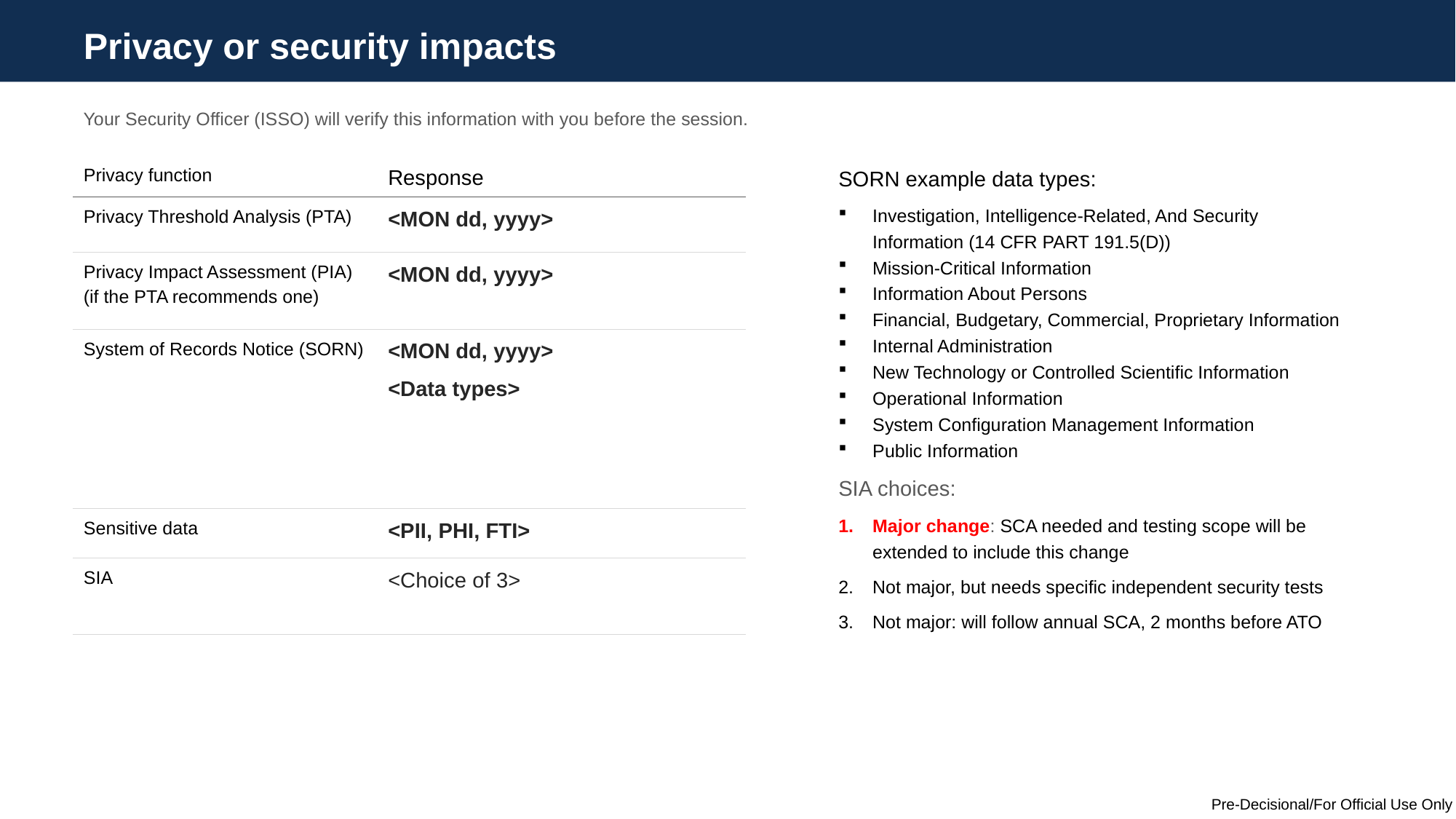

# Privacy or security impacts
Your Security Officer (ISSO) will verify this information with you before the session.
SORN example data types:
Investigation, Intelligence-Related, And Security Information (14 CFR PART 191.5(D))
Mission-Critical Information
Information About Persons
Financial, Budgetary, Commercial, Proprietary Information
Internal Administration
New Technology or Controlled Scientific Information
Operational Information
System Configuration Management Information
Public Information
SIA choices:
Major change: SCA needed and testing scope will be extended to include this change
Not major, but needs specific independent security tests
Not major: will follow annual SCA, 2 months before ATO
| Privacy function | Response |
| --- | --- |
| Privacy Threshold Analysis (PTA) | <MON dd, yyyy> |
| Privacy Impact Assessment (PIA) (if the PTA recommends one) | <MON dd, yyyy> |
| System of Records Notice (SORN) | <MON dd, yyyy> <Data types> |
| Sensitive data | <PII, PHI, FTI> |
| SIA | <Choice of 3> |